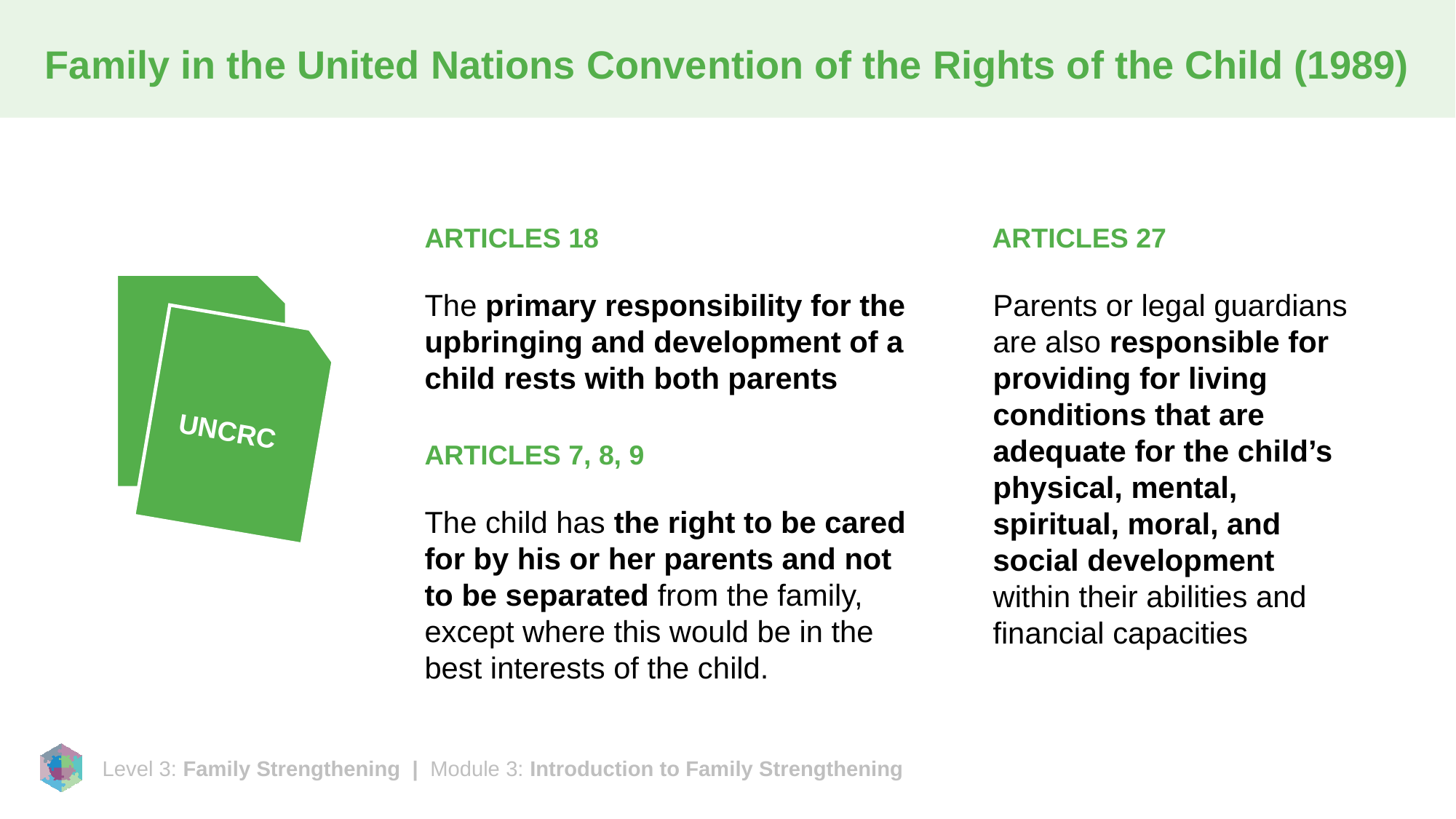

# Family in the United Nations Convention of the Rights of the Child (1989)
ARTICLES 18
ARTICLES 27

UNCRC
The primary responsibility for the upbringing and development of a child rests with both parents
Parents or legal guardians are also responsible for providing for living conditions that are adequate for the child’s physical, mental, spiritual, moral, and social development within their abilities and financial capacities
ARTICLES 7, 8, 9
The child has the right to be cared for by his or her parents and not to be separated from the family, except where this would be in the best interests of the child.